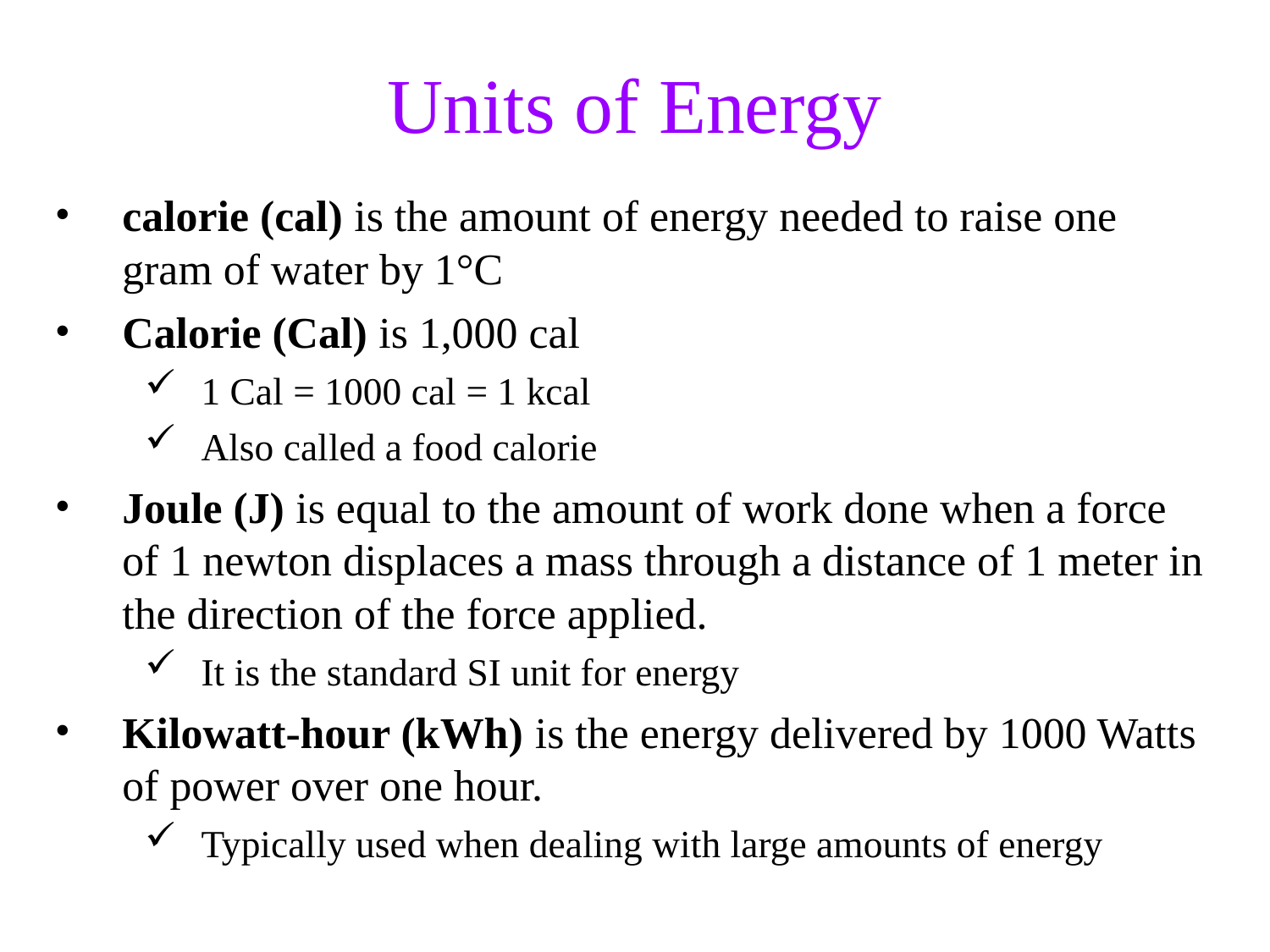

Units of Energy
calorie (cal) is the amount of energy needed to raise one gram of water by 1°C
Calorie (Cal) is 1,000 cal
1 Cal = 1000 cal = 1 kcal
Also called a food calorie
Joule (J) is equal to the amount of work done when a force of 1 newton displaces a mass through a distance of 1 meter in the direction of the force applied.
It is the standard SI unit for energy
Kilowatt-hour (kWh) is the energy delivered by 1000 Watts of power over one hour.
Typically used when dealing with large amounts of energy